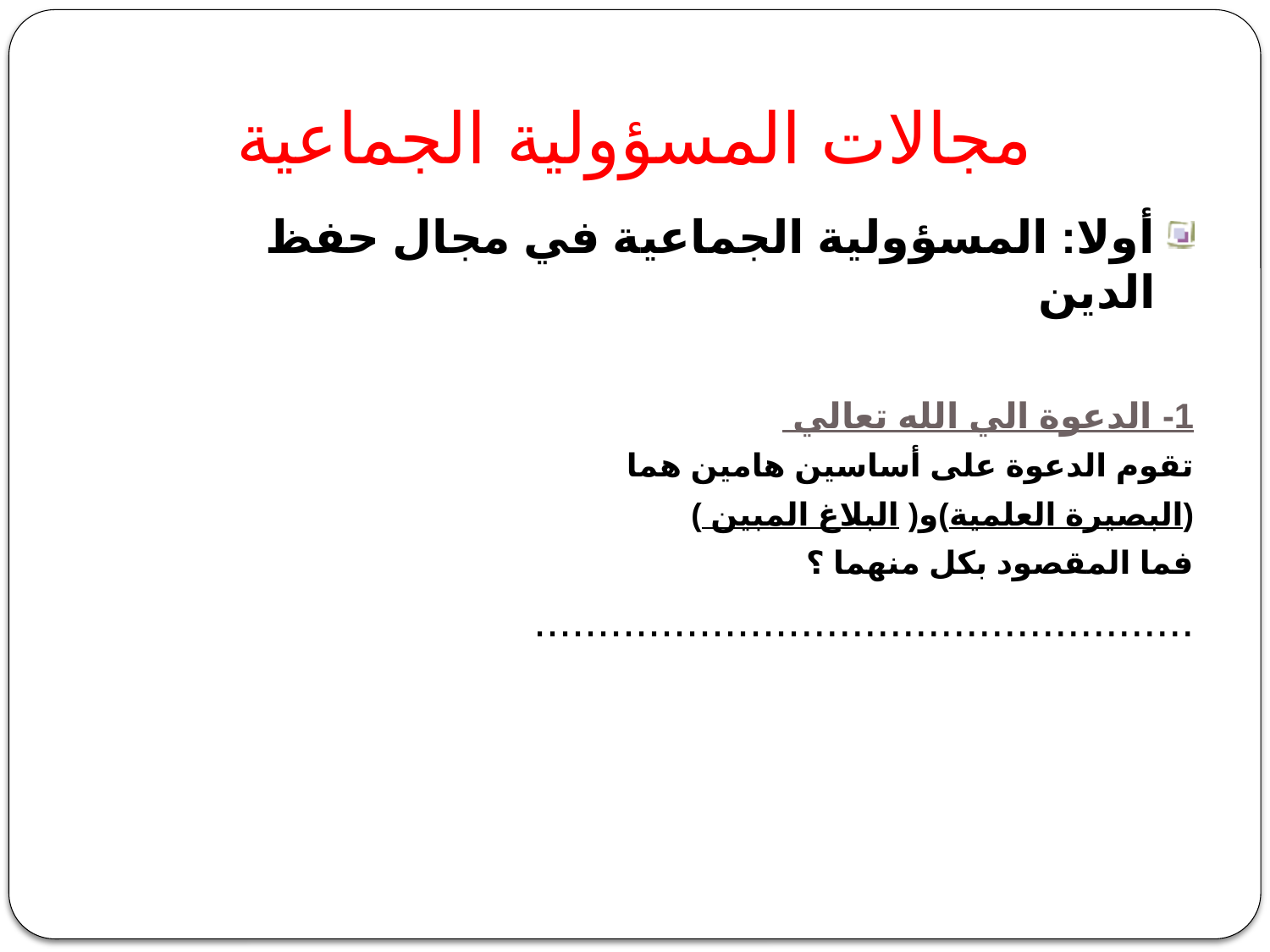

# مجالات المسؤولية الجماعية
أولا: المسؤولية الجماعية في مجال حفظ الدين

1- الدعوة الي الله تعالي
تقوم الدعوة على أساسين هامين هما
(البصيرة العلمية)و( البلاغ المبين )
فما المقصود بكل منهما ؟
....................................................